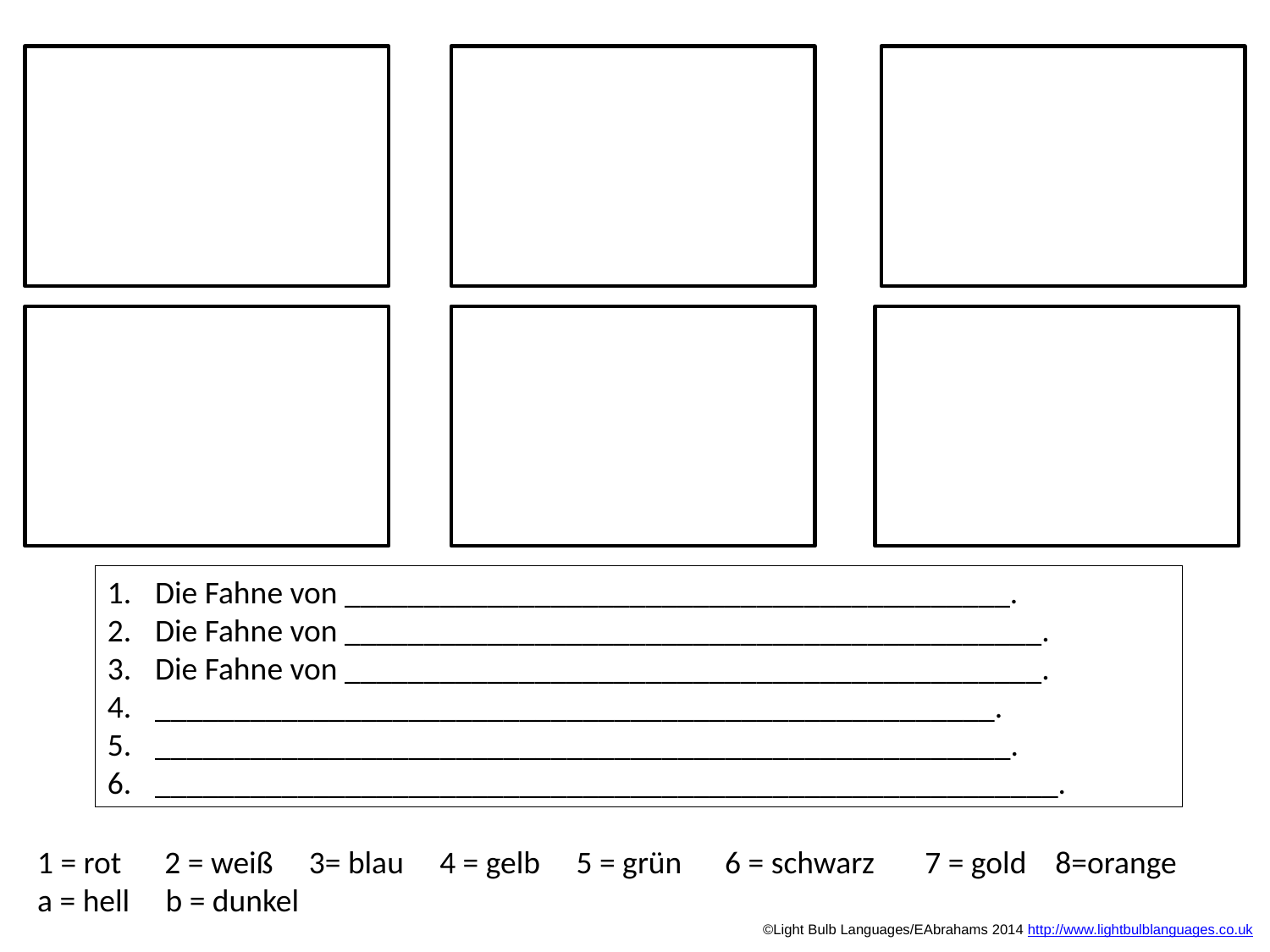

Die Fahne von __________________________________________.
Die Fahne von ____________________________________________.
Die Fahne von ____________________________________________.
_____________________________________________________.
______________________________________________________.
_________________________________________________________.
1 = rot      2 = weiß     3= blau     4 = gelb     5 = grün      6 = schwarz       7 = gold    8=orange
a = hell     b = dunkel
©Light Bulb Languages/EAbrahams 2014 http://www.lightbulblanguages.co.uk